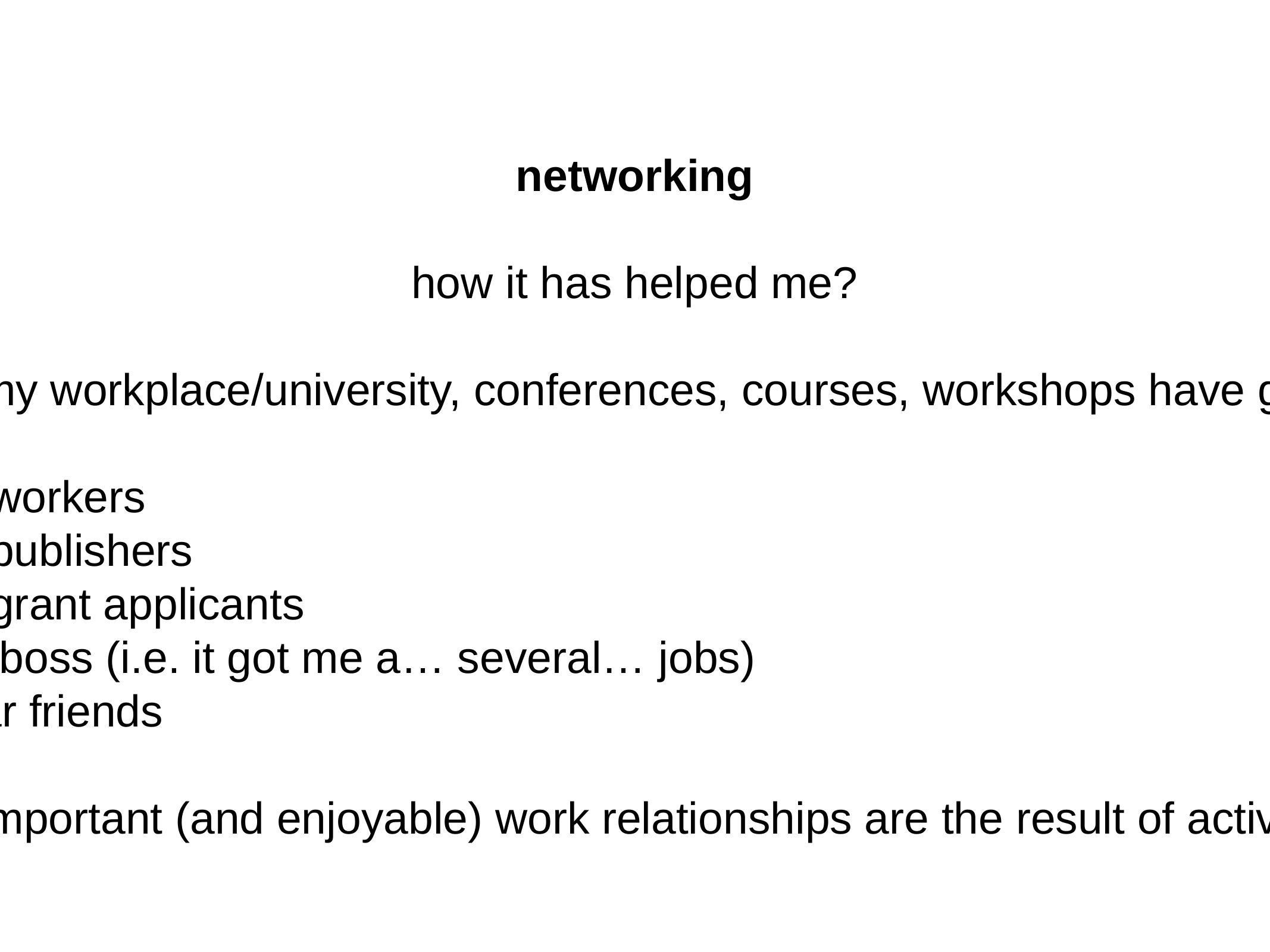

networking

how it has helped me?

people I’ve met in my workplace/university, conferences, courses, workshops have gone on to become:

co-workers
co-publishers
co-grant applicants
my boss (i.e. it got me a… several… jobs)
dear friends

I think all my most important (and enjoyable) work relationships are the result of active networking by me